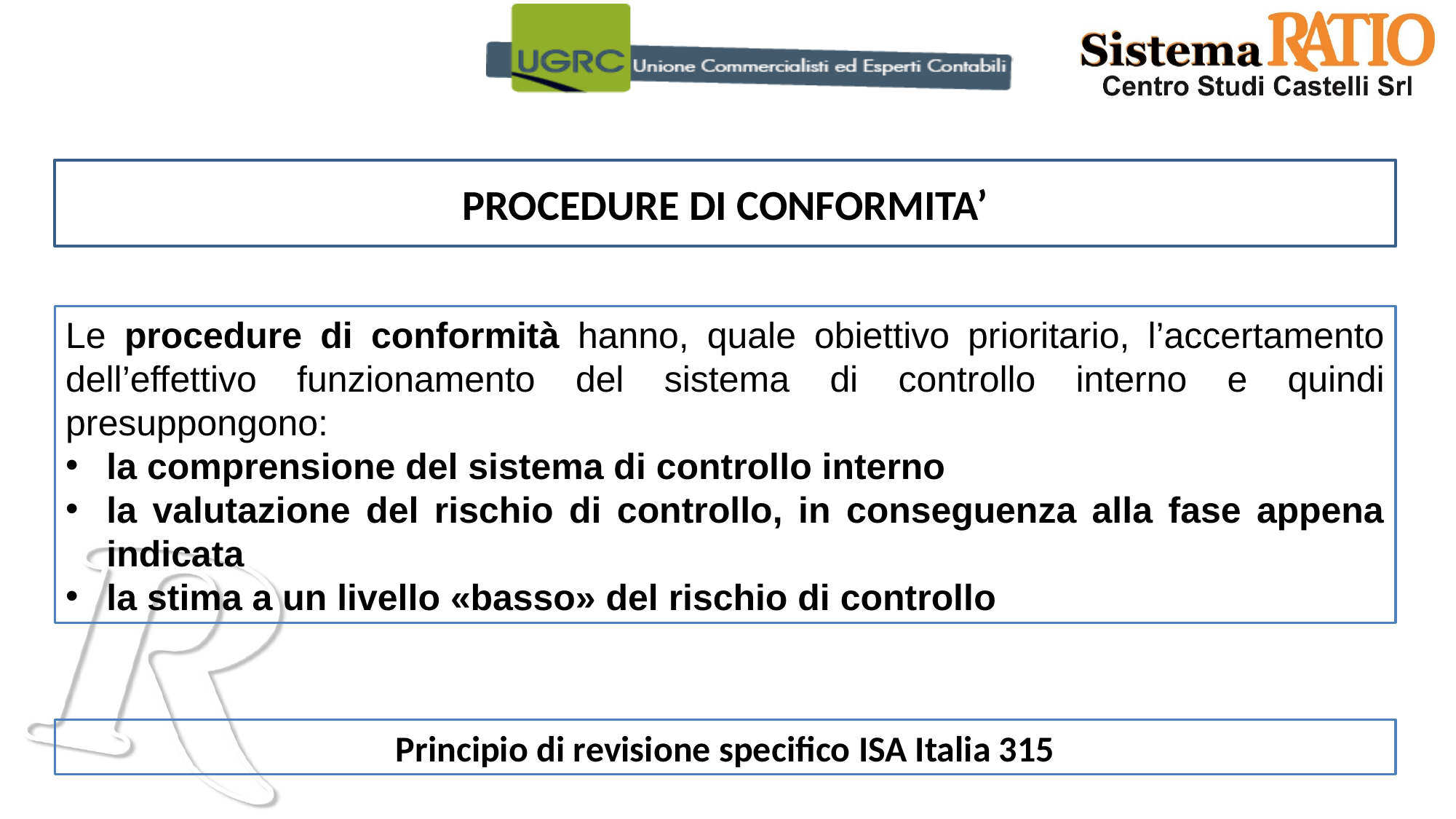

PROCEDURE DI CONFORMITA’
Le procedure di conformità hanno, quale obiettivo prioritario, l’accertamento dell’effettivo funzionamento del sistema di controllo interno e quindi presuppongono:
la comprensione del sistema di controllo interno
la valutazione del rischio di controllo, in conseguenza alla fase appena indicata
la stima a un livello «basso» del rischio di controllo
Principio di revisione specifico ISA Italia 315